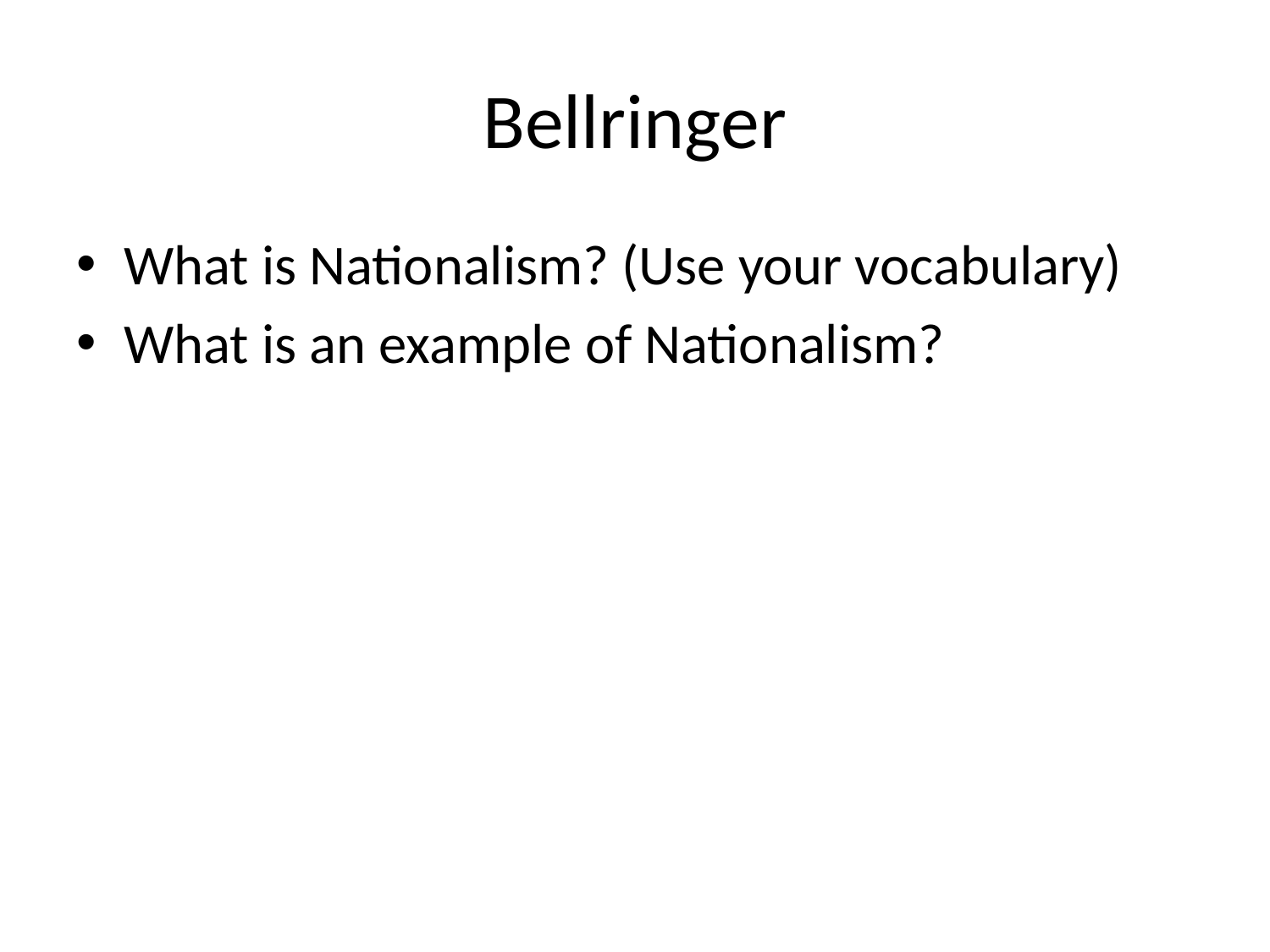

# Bellringer
What is Nationalism? (Use your vocabulary)
What is an example of Nationalism?